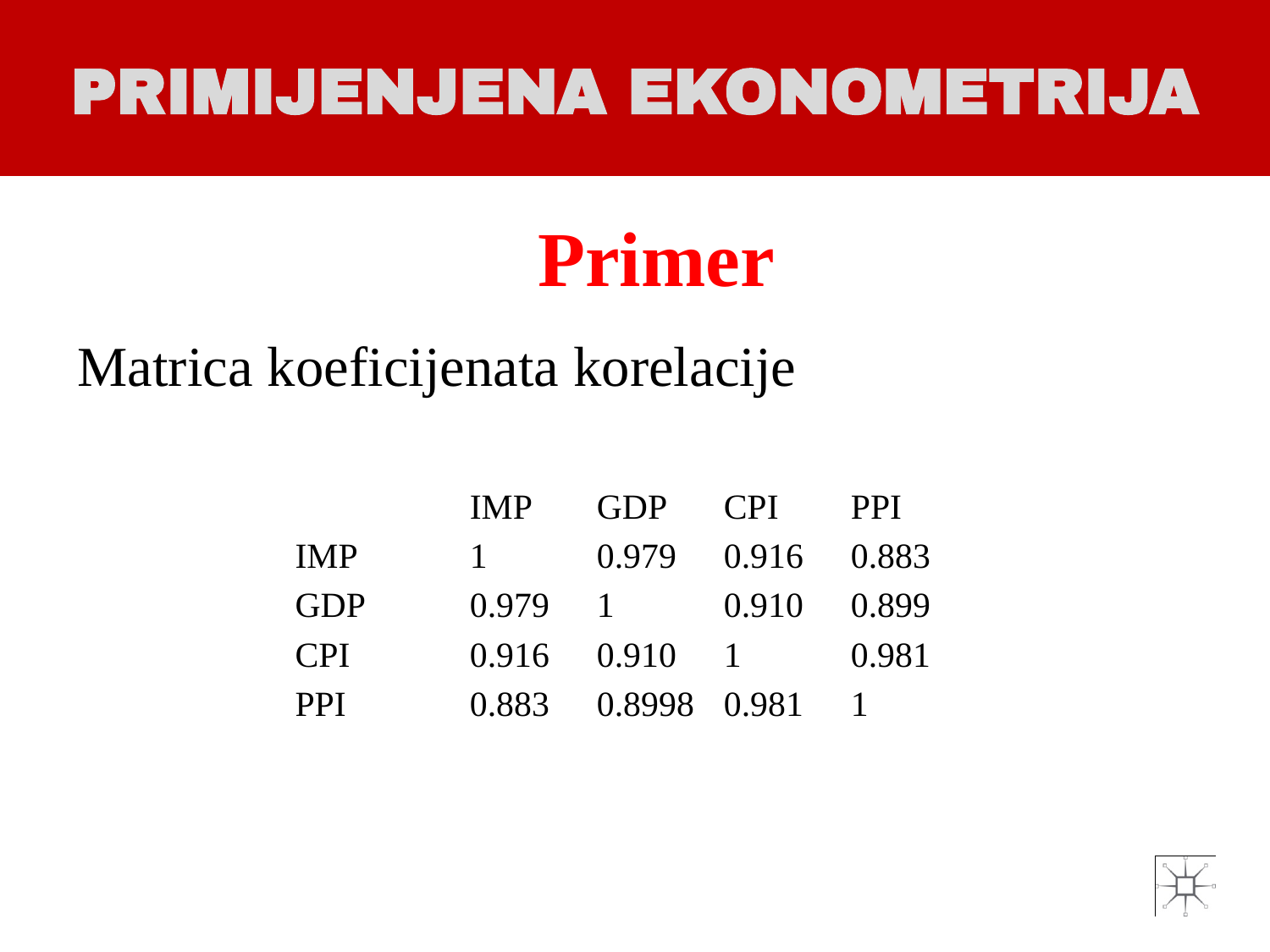

PRIMIJENJENA EKONOMETRIJA
# Primer
Matrica koeficijenata korelacije

		IMP	GDP	CPI	PPI
IMP	1	0.979	0.916	0.883
GDP	0.979	1	0.910	0.899
CPI	0.916	0.910	1	0.981
PPI	0.883	0.8998	0.981	1